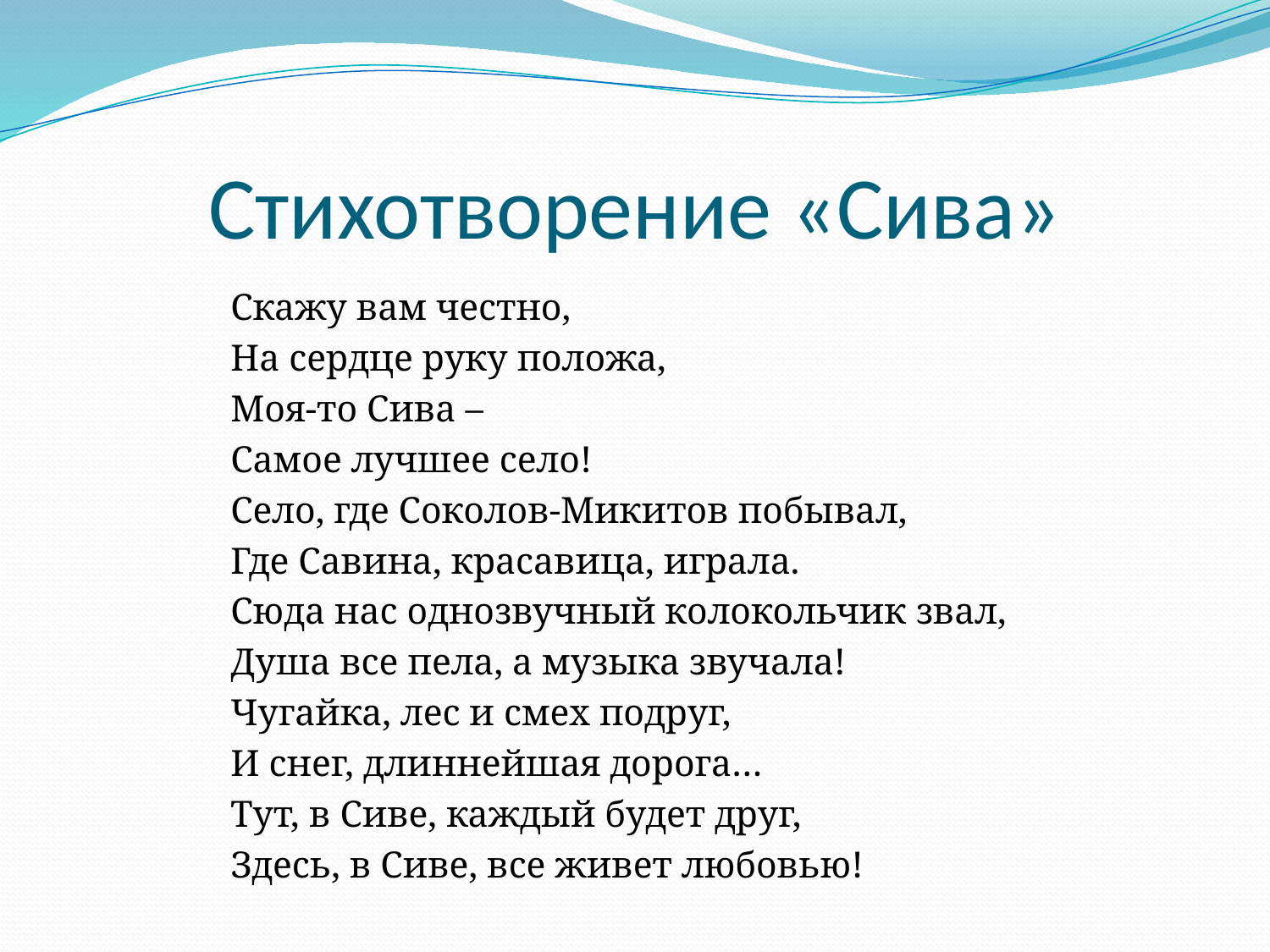

# Стихотворение «Сива»
Скажу вам честно,
На сердце руку положа,
Моя-то Сива –
Самое лучшее село!
Село, где Соколов-Микитов побывал,
Где Савина, красавица, играла.
Сюда нас однозвучный колокольчик звал,
Душа все пела, а музыка звучала!
Чугайка, лес и смех подруг,
И снег, длиннейшая дорога…
Тут, в Сиве, каждый будет друг,
Здесь, в Сиве, все живет любовью!